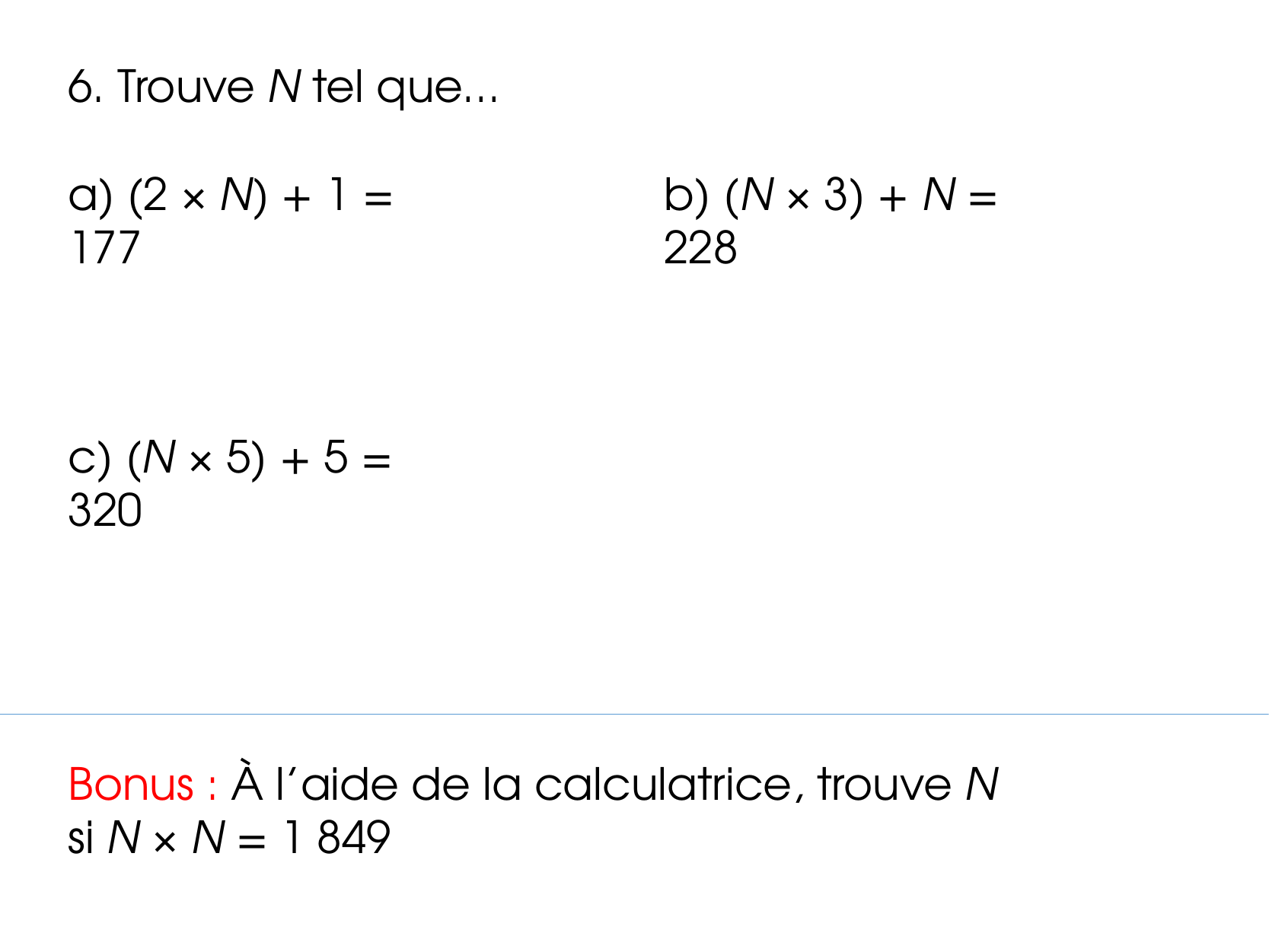

6. Trouve N tel que…
a) (2 × N) + 1 = 177
b) (N × 3) + N = 228
c) (N × 5) + 5 = 320
Bonus : À l’aide de la calculatrice, trouve N
si N × N = 1 849